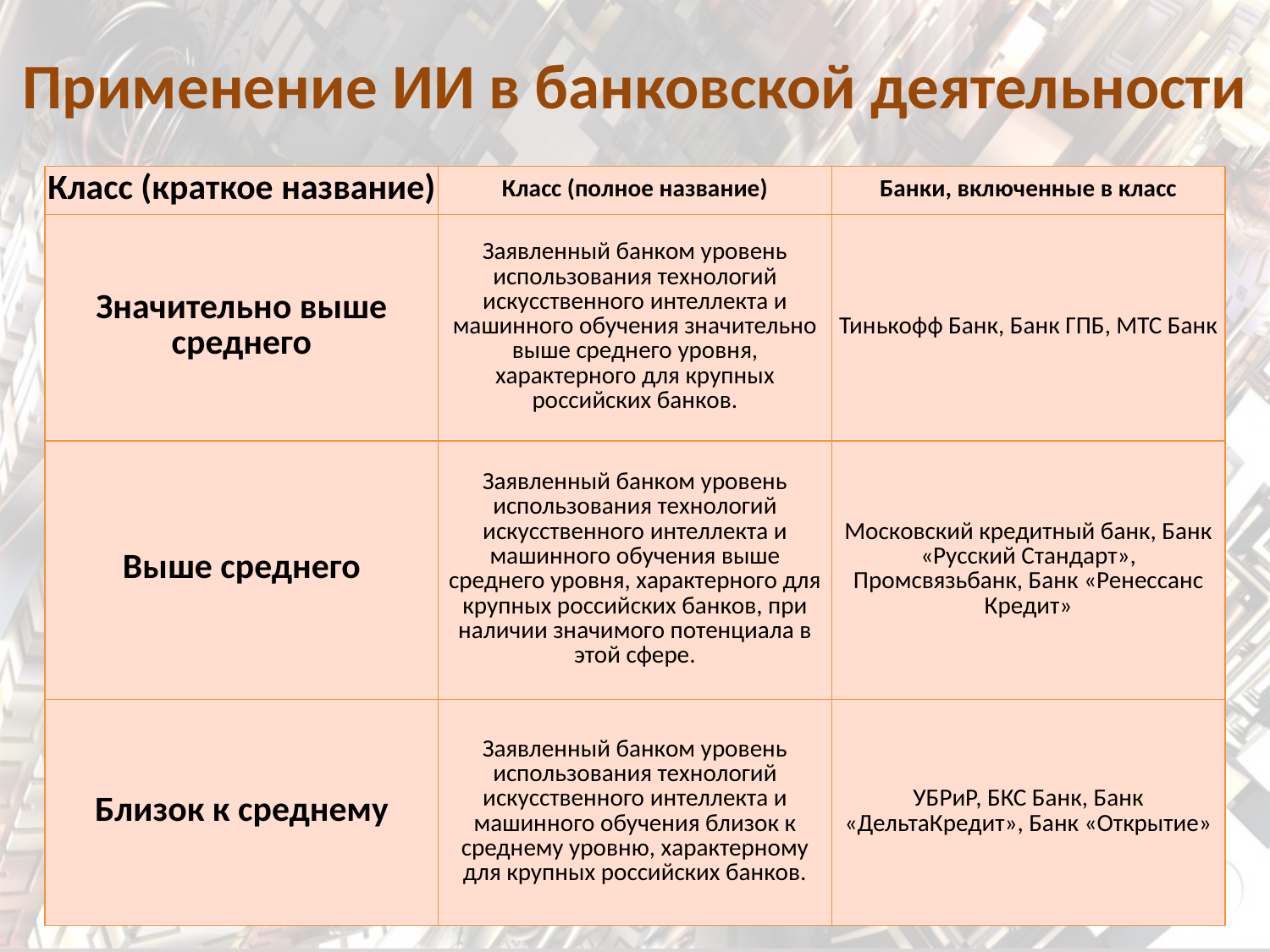

# Применение ИИ в банковской деятельности
| Класс (краткое название) | Класс (полное название) | Банки, включенные в класс |
| --- | --- | --- |
| Значительно выше среднего | Заявленный банком уровень использования технологий искусственного интеллекта и машинного обучения значительно выше среднего уровня, характерного для крупных российских банков. | Тинькофф Банк, Банк ГПБ, МТС Банк |
| Выше среднего | Заявленный банком уровень использования технологий искусственного интеллекта и машинного обучения выше среднего уровня, характерного для крупных российских банков, при наличии значимого потенциала в этой сфере. | Московский кредитный банк, Банк «Русский Стандарт», Промсвязьбанк, Банк «Ренессанс Кредит» |
| Близок к среднему | Заявленный банком уровень использования технологий искусственного интеллекта и машинного обучения близок к среднему уровню, характерному для крупных российских банков. | УБРиР, БКС Банк, Банк «ДельтаКредит», Банк «Открытие» |